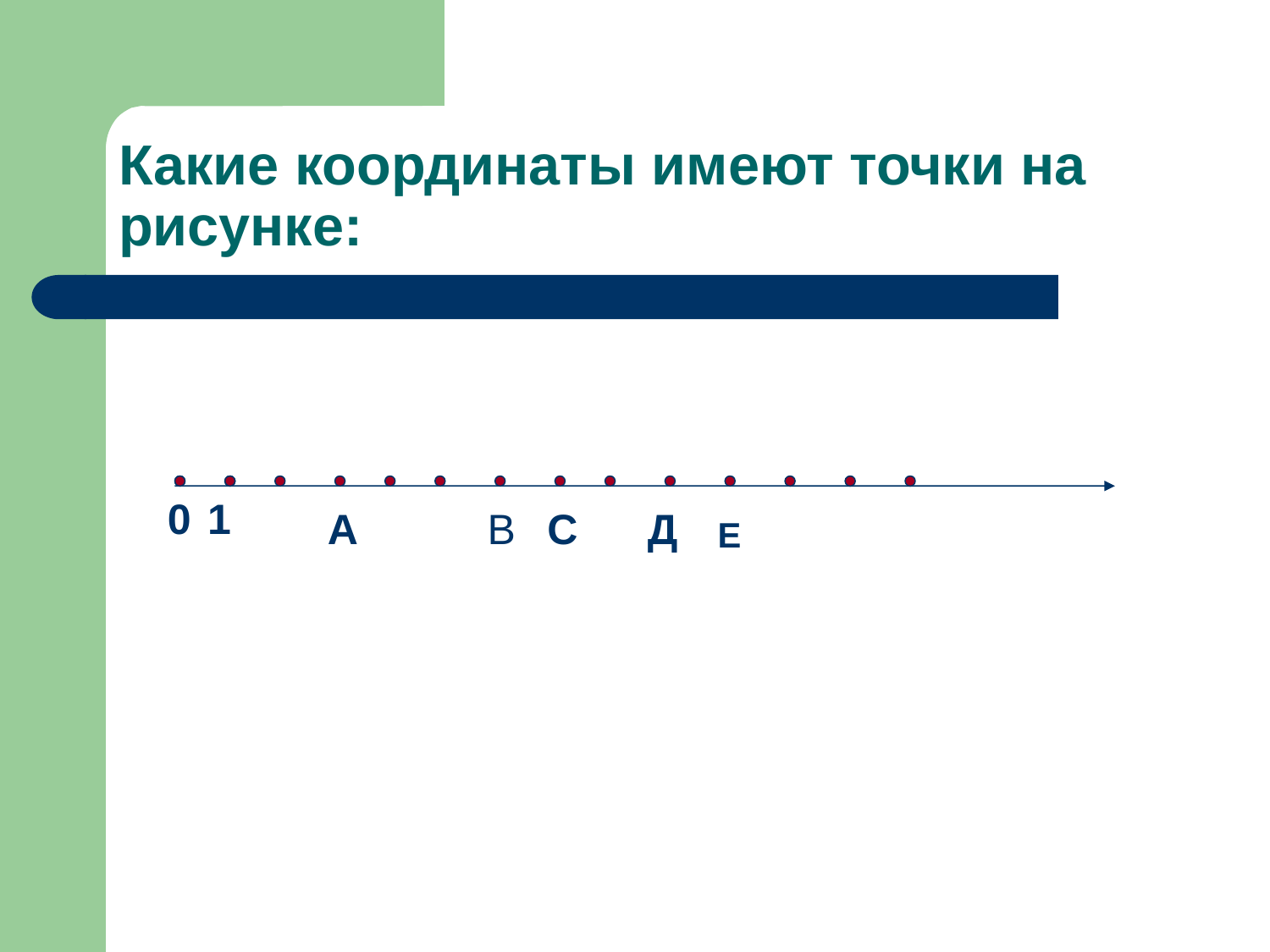

# Какие координаты имеют точки на рисунке:

0

1
А
В
С
Д
Е